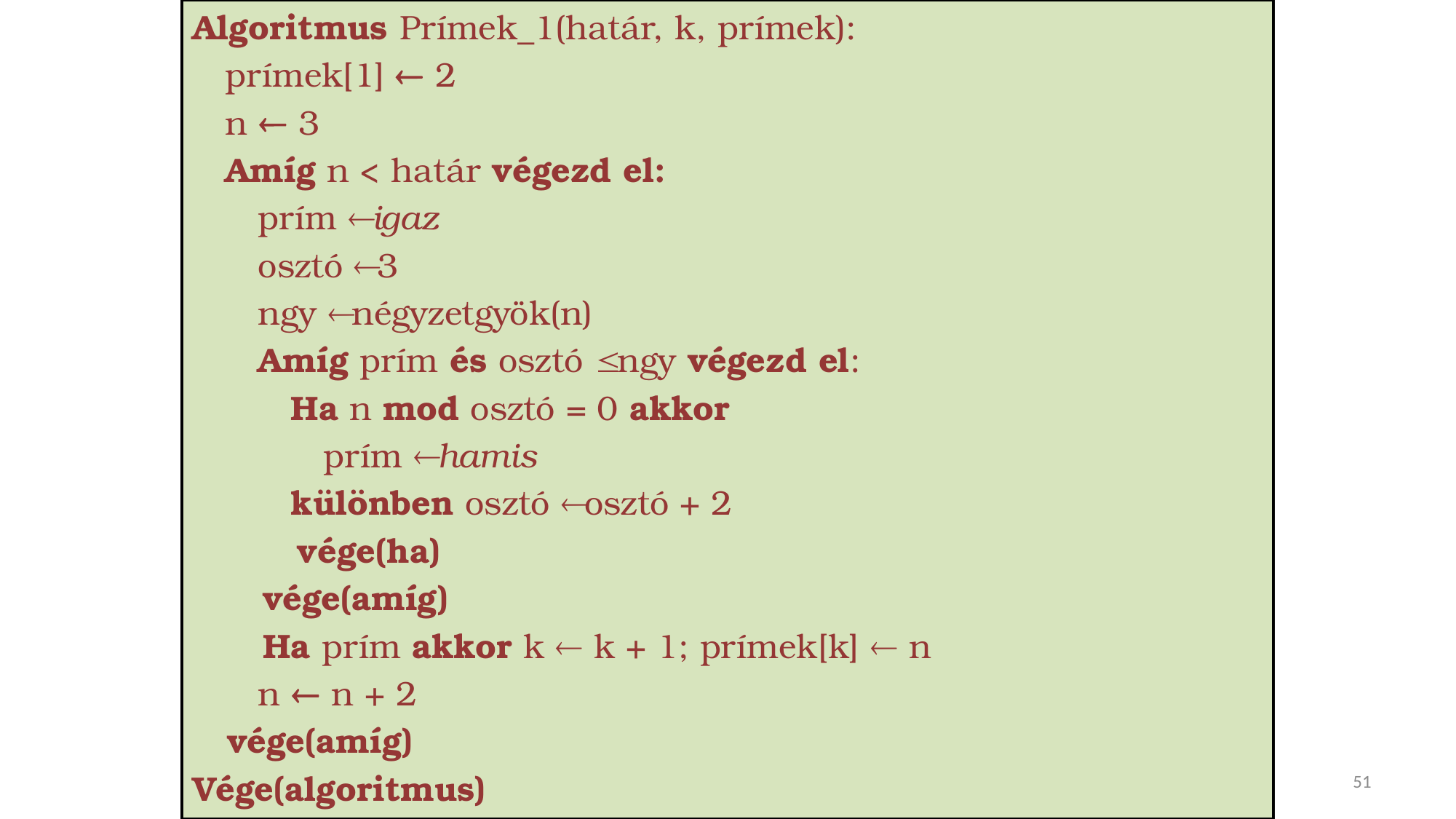

Algoritmus Prímek_1(határ, k, prímek):
   prímek[1] ← 2
   n ← 3
   Amíg n < határ végezd el:
      prím ← igaz
      osztó ← 3
      ngy ← négyzetgyök(n)
      Amíg prím és osztó ≤ ngy végezd el:
         Ha n mod osztó = 0 akkor
            prím ← hamis
         különben osztó ← osztó + 2
         vége(ha)
      vége(amíg)
      Ha prím akkor k ← k + 1; prímek[k] ← n
      n ← n + 2
   vége(amíg)
Vége(algoritmus)
51